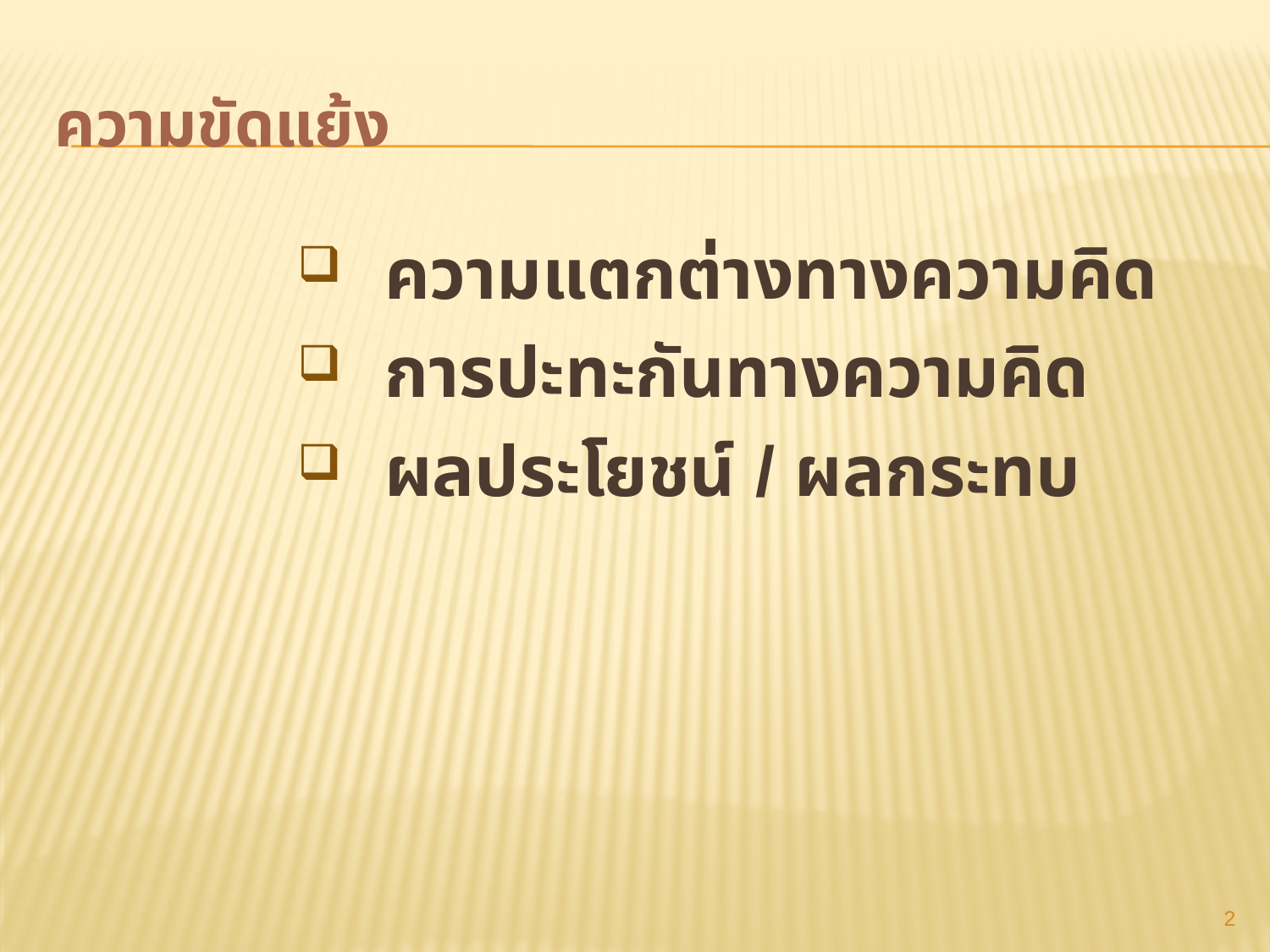

# ความขัดแย้ง
  ความแตกต่างทางความคิด
  การปะทะกันทางความคิด
  ผลประโยชน์ / ผลกระทบ
2